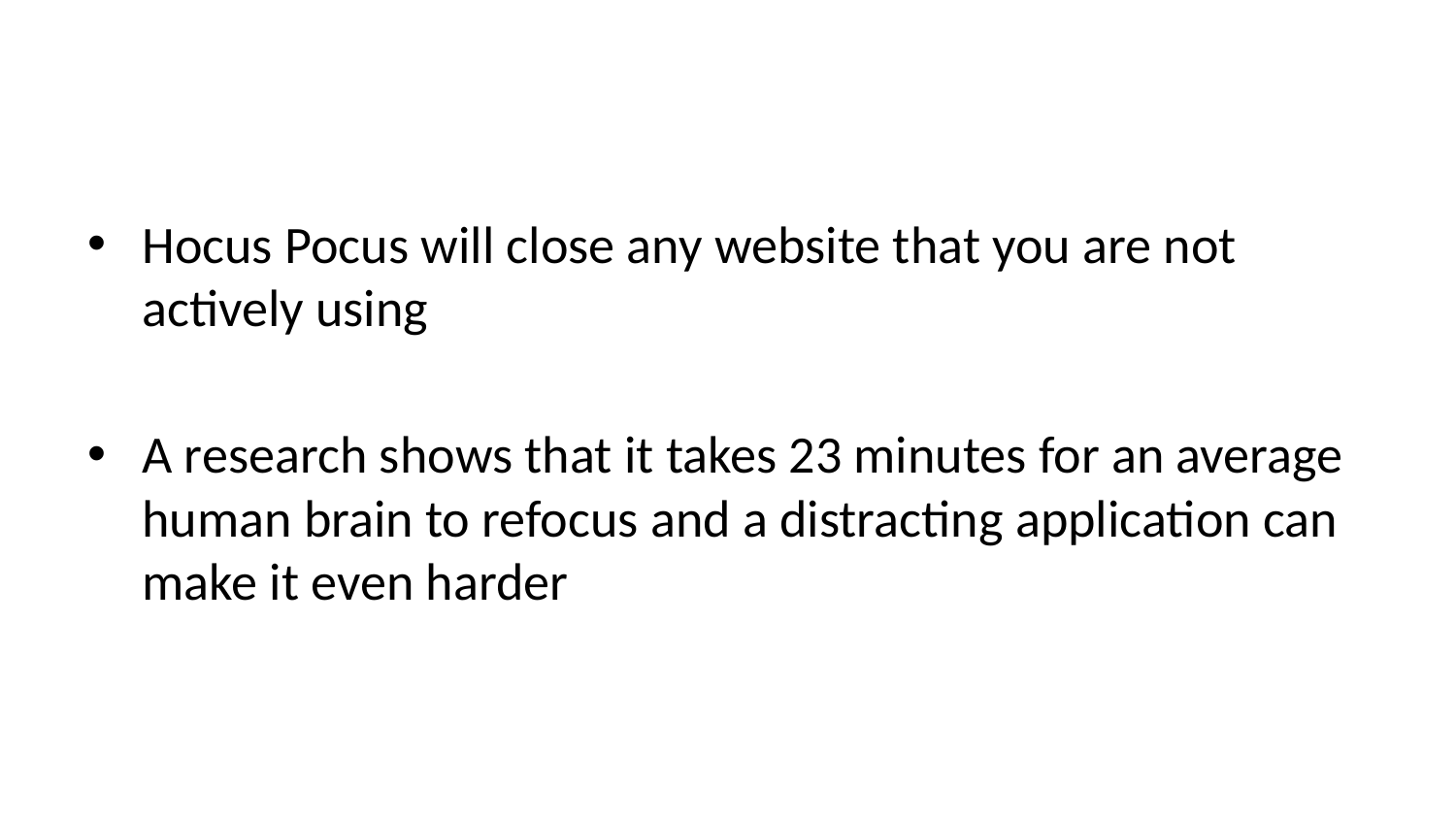

Hocus Pocus will close any website that you are not actively using

A research shows that it takes 23 minutes for an average human brain to refocus and a distracting application can make it even harder